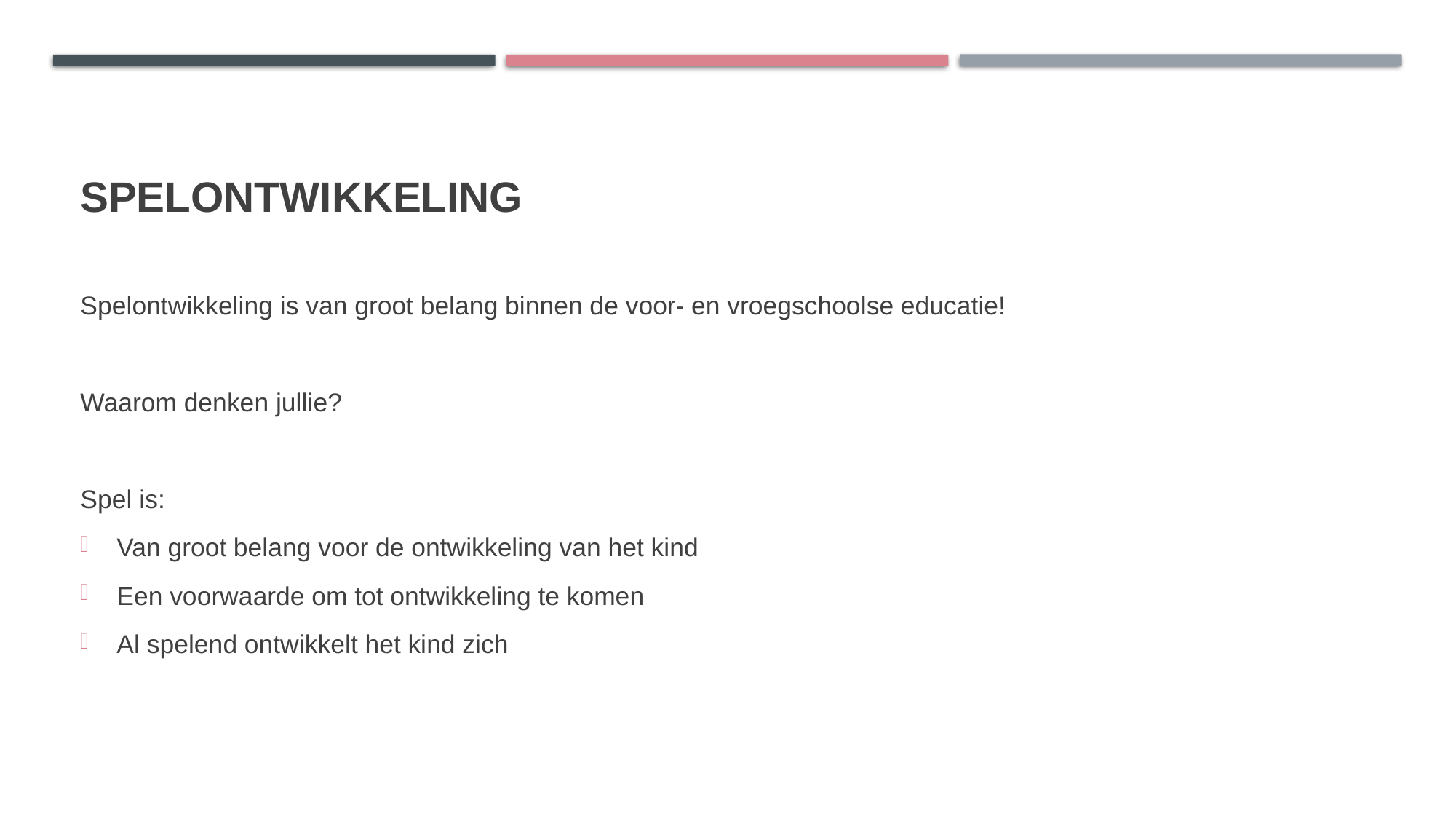

# Spelontwikkeling
Spelontwikkeling is van groot belang binnen de voor- en vroegschoolse educatie!

Waarom denken jullie?

Spel is:
Van groot belang voor de ontwikkeling van het kind
Een voorwaarde om tot ontwikkeling te komen
Al spelend ontwikkelt het kind zich